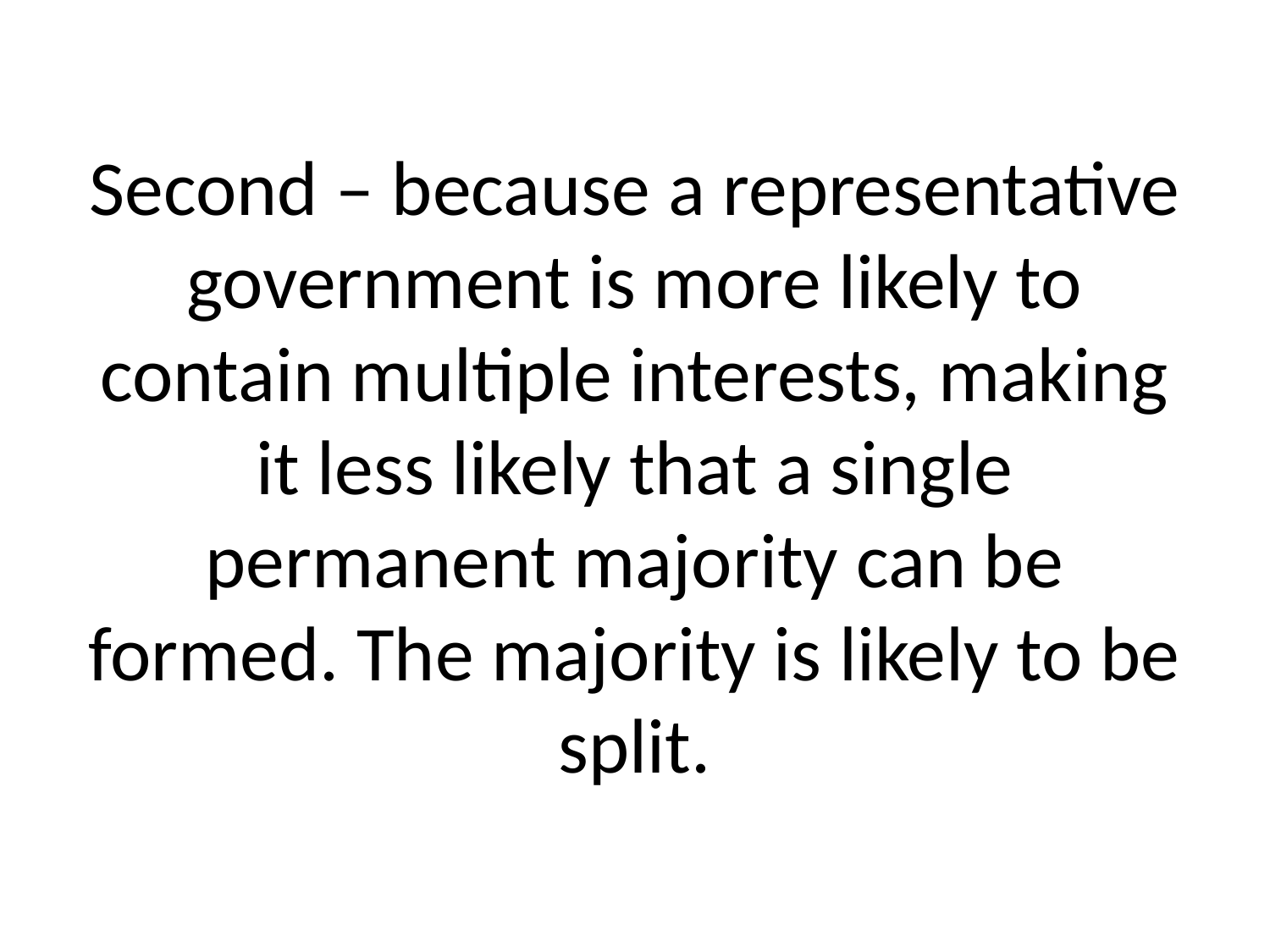

# Second – because a representative government is more likely to contain multiple interests, making it less likely that a single permanent majority can be formed. The majority is likely to be split.